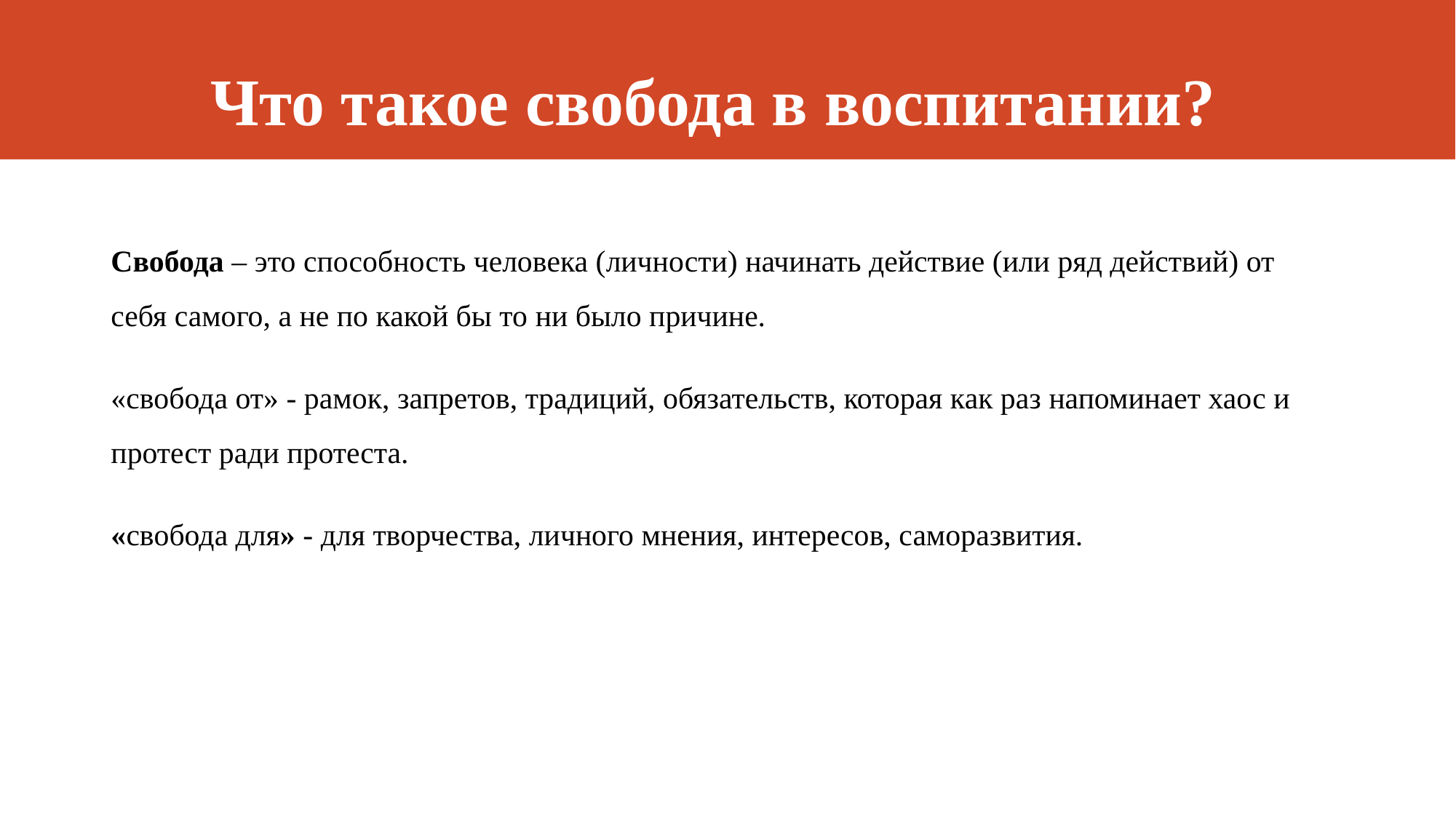

# Что такое свобода в воспитании?
Свобода – это способность человека (личности) начинать действие (или ряд действий) от себя самого, а не по какой бы то ни было причине.
«свобода от» - рамок, запретов, традиций, обязательств, которая как раз напоминает хаос и протест ради протеста.
«свобода для» - для творчества, личного мнения, интересов, саморазвития.